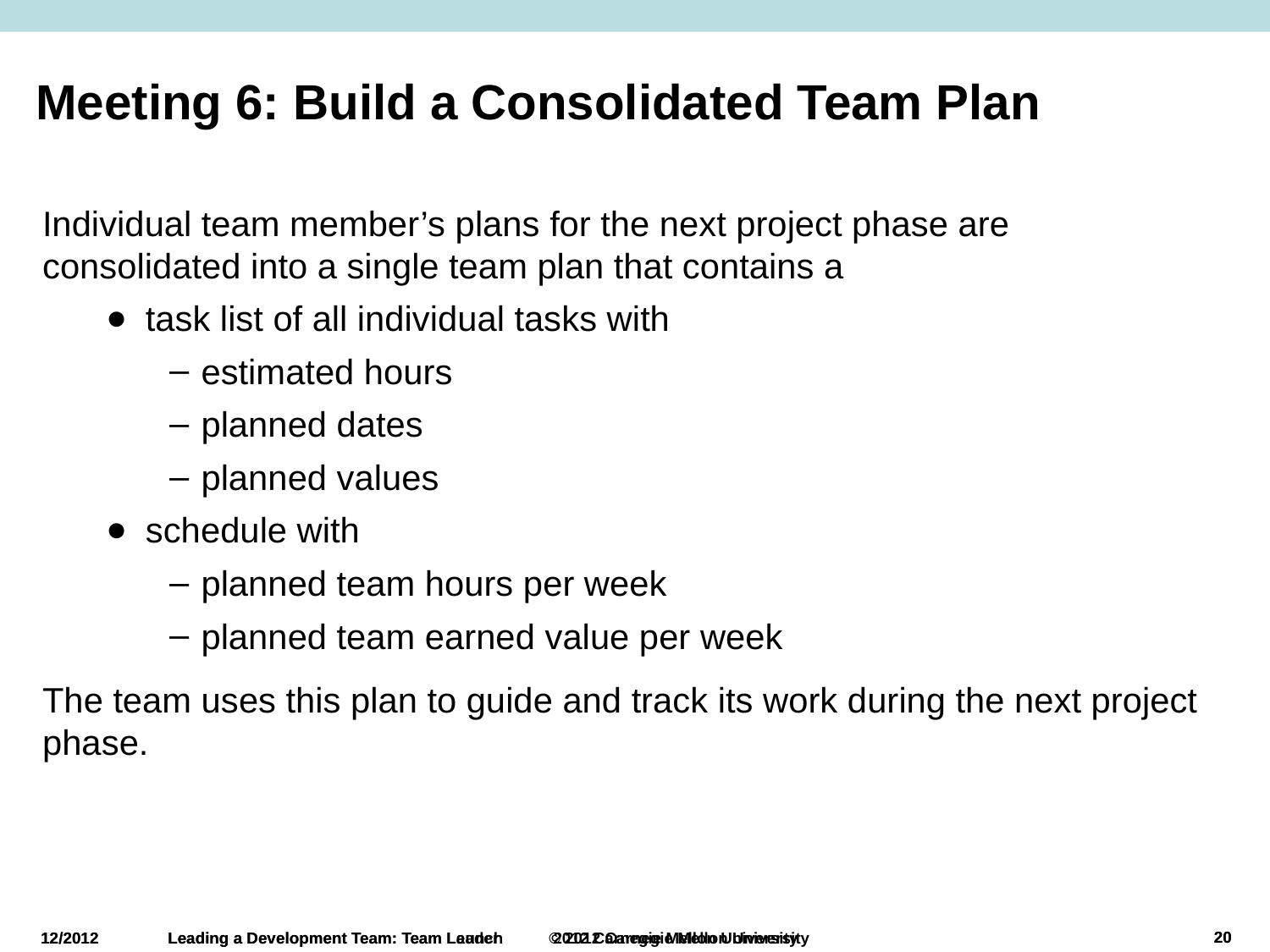

# Meeting 6: Build a Consolidated Team Plan
Individual team member’s plans for the next project phase are consolidated into a single team plan that contains a
task list of all individual tasks with
estimated hours
planned dates
planned values
schedule with
planned team hours per week
planned team earned value per week
The team uses this plan to guide and track its work during the next project phase.